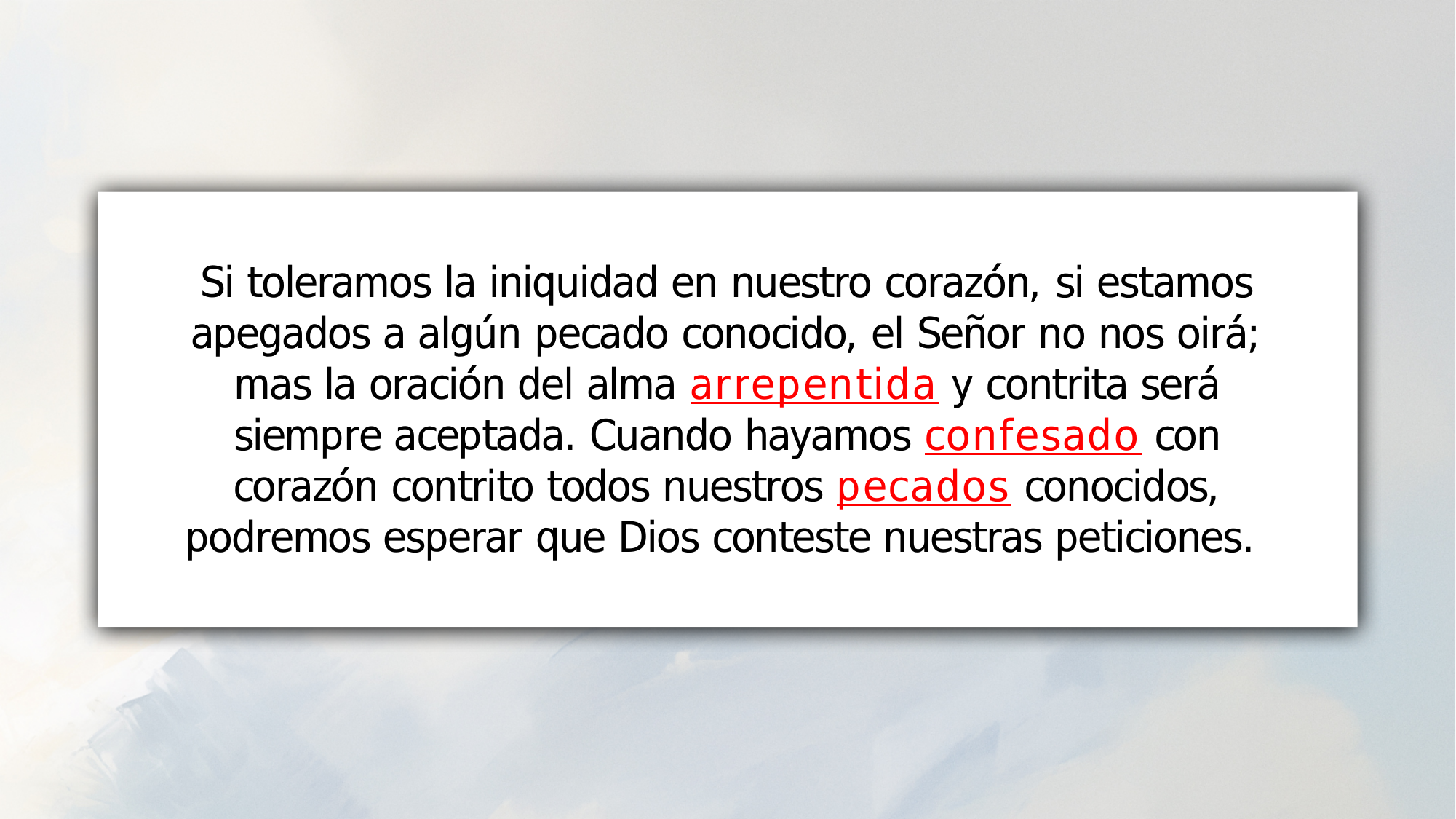

Si toleramos la iniquidad en nuestro corazón, si estamos apegados a algún pecado conocido, el Señor no nos oirá; mas la oración del alma arrepentida y contrita será siempre aceptada. Cuando hayamos confesado con corazón contrito todos nuestros pecados conocidos, podremos esperar que Dios conteste nuestras peticiones.